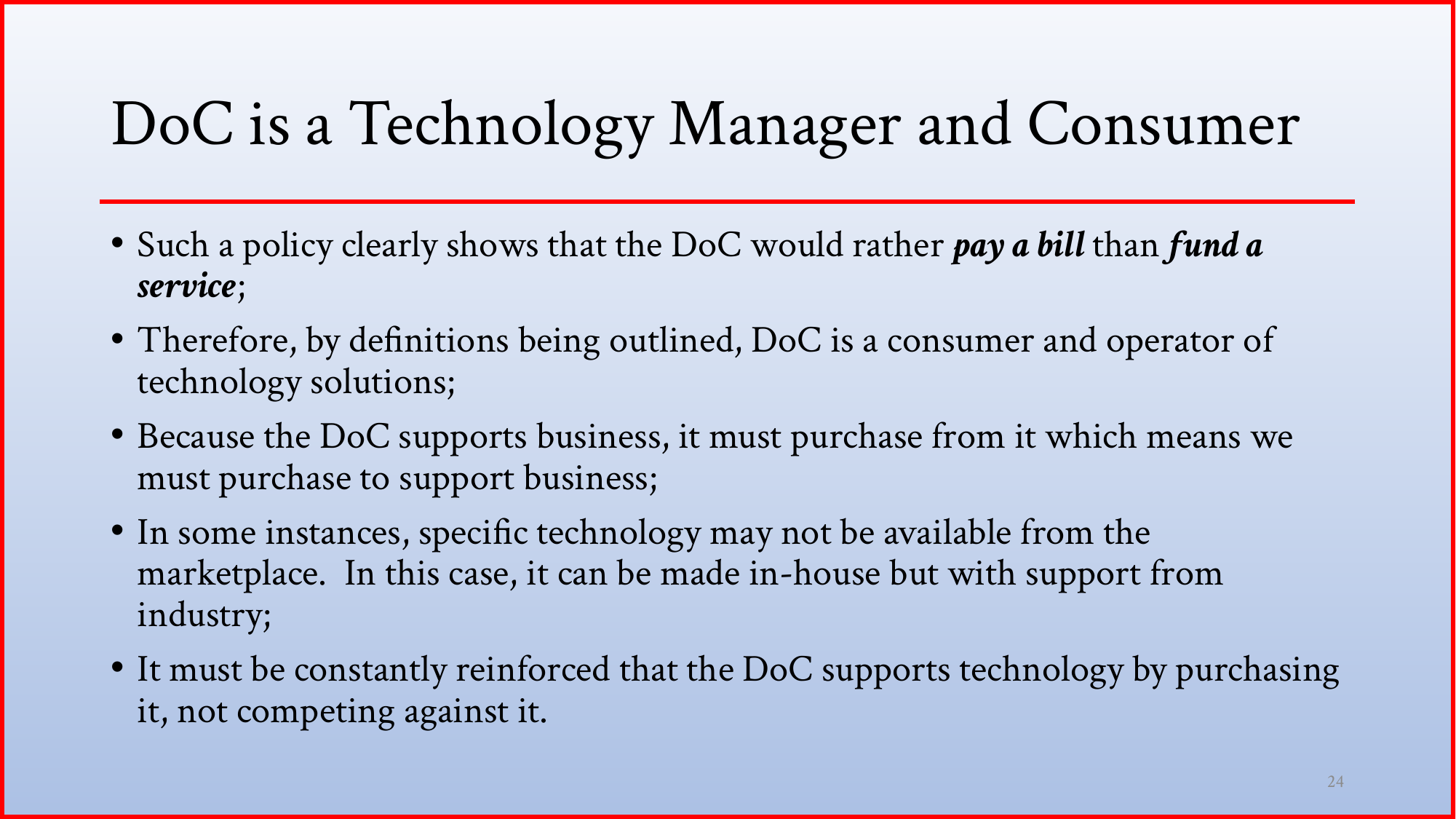

# DoC is a Technology Manager and Consumer
Such a policy clearly shows that the DoC would rather pay a bill than fund a service;
Therefore, by definitions being outlined, DoC is a consumer and operator of technology solutions;
Because the DoC supports business, it must purchase from it which means we must purchase to support business;
In some instances, specific technology may not be available from the marketplace.  In this case, it can be made in-house but with support from industry;
It must be constantly reinforced that the DoC supports technology by purchasing it, not competing against it.

24